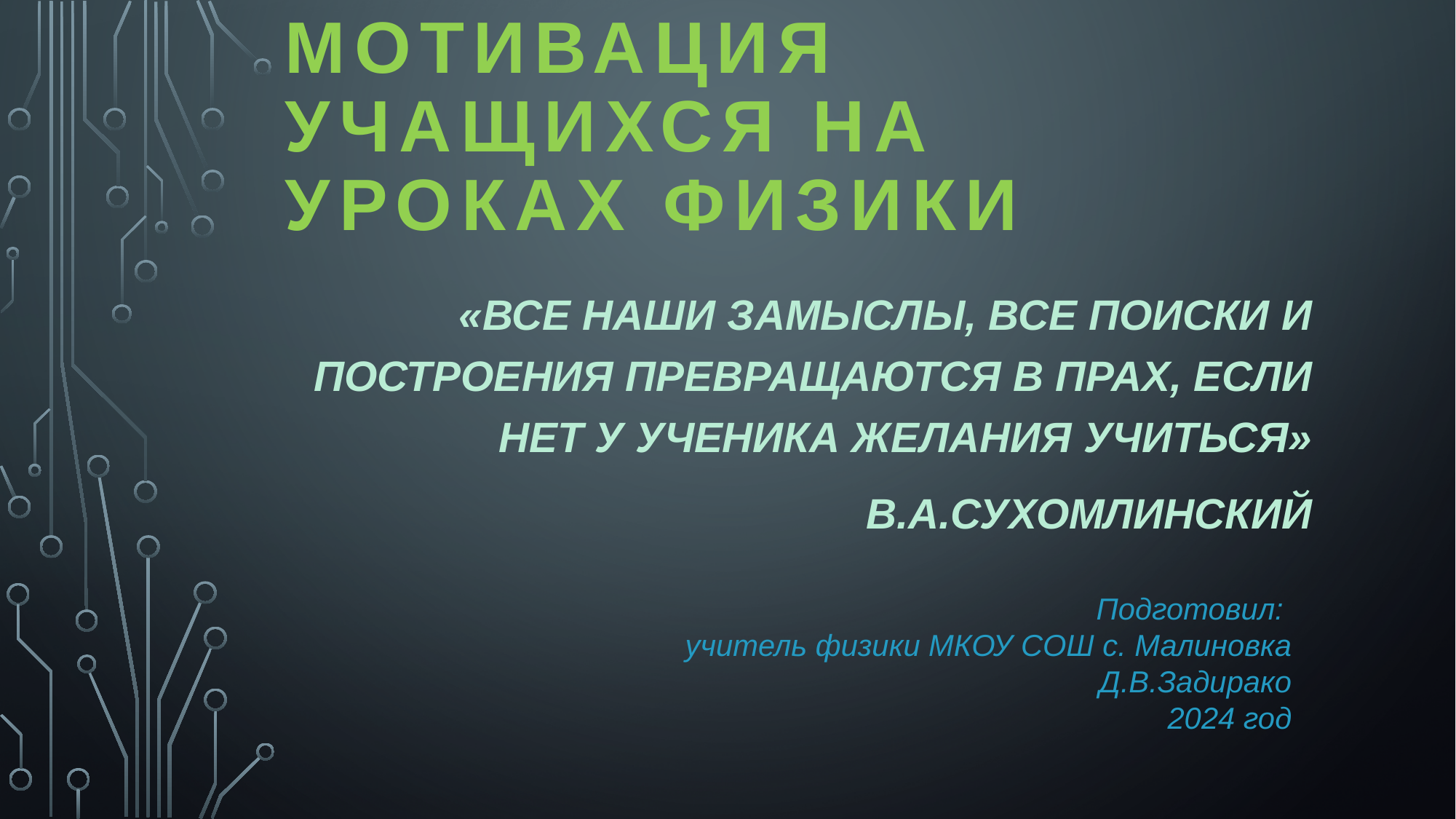

# МОТИВАЦИЯ УЧАЩИХСЯ НА УРОКАХ ФИЗИКИ
«Все наши замыслы, все поиски и построения превращаются в прах, если нет у ученика желания учиться»
В.А.Сухомлинский
Подготовил:
учитель физики МКОУ СОШ с. Малиновка Д.В.Задирако
2024 год